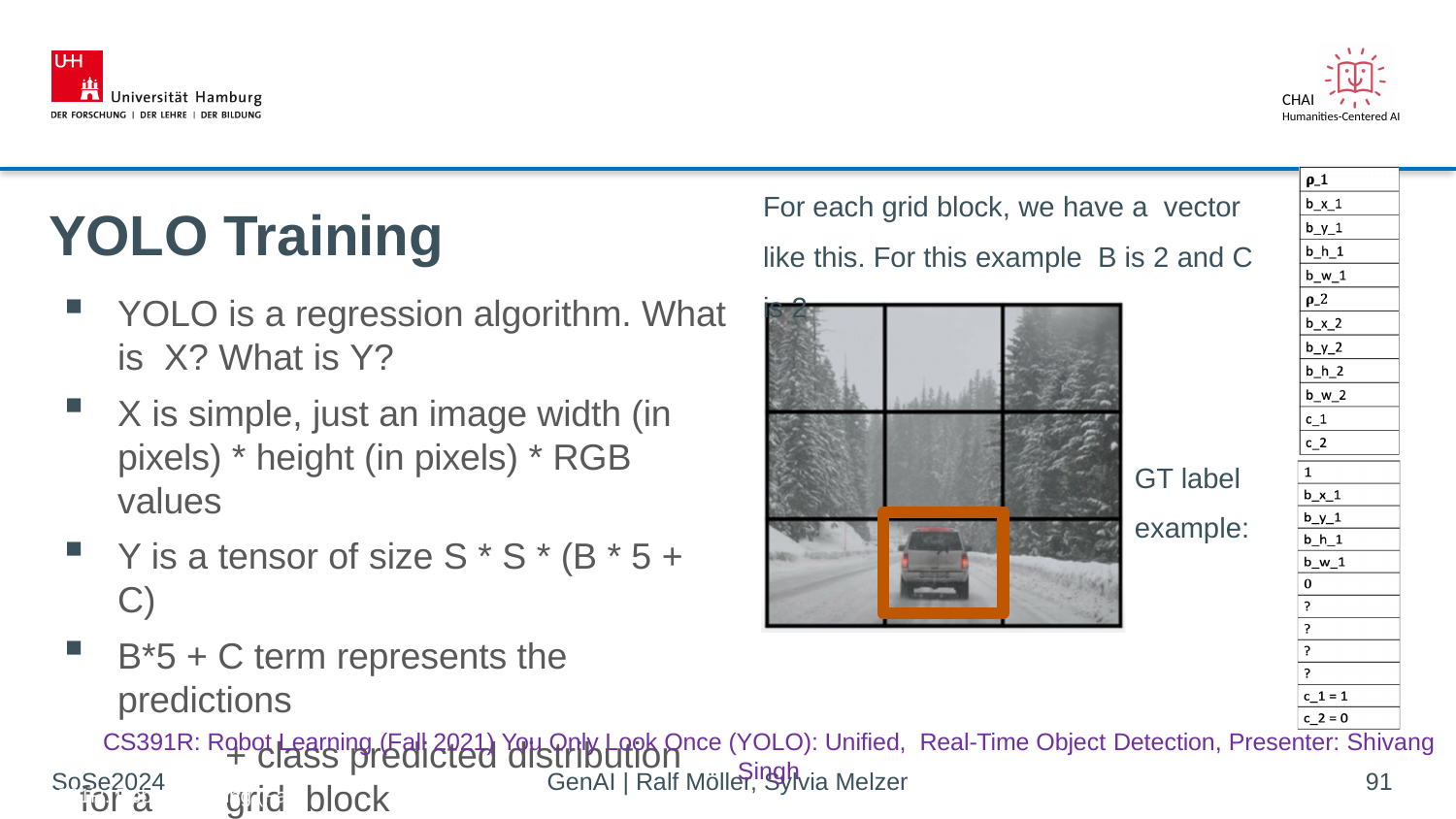

For each grid block, we have a  vector like this. For this example  B is 2 and C is 2
# YOLO Training
YOLO is a regression algorithm. What is  X? What is Y?
X is simple, just an image width (in  pixels) * height (in pixels) * RGB values
Y is a tensor of size S * S * (B * 5 + C)
B*5 + C term represents the predictions
	+ class predicted distribution for a 	grid  block

GT label  example:

CS391R: Robot Learning (Fall 2021) You Only Look Once (YOLO): Unified,  Real-Time Object Detection, Presenter: Shivang Singh
SoSe2024
GenAI | Ralf Möller, Sylvia Melzer
91
CS391R: Robot Learning (Fall 2021)
91